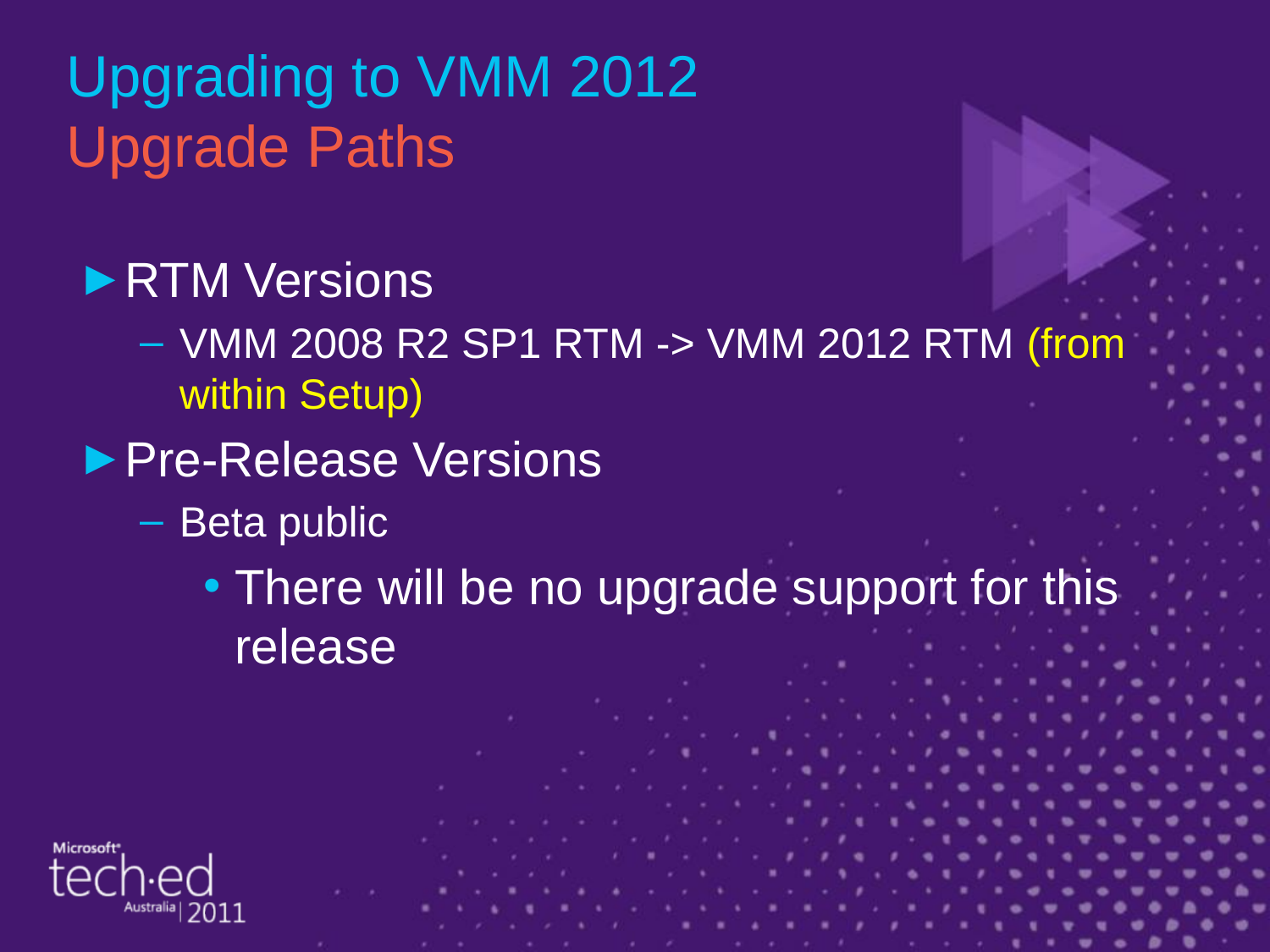

# Upgrading to VMM 2012 Upgrade Paths
RTM Versions
VMM 2008 R2 SP1 RTM -> VMM 2012 RTM (from within Setup)
Pre-Release Versions
Beta public
There will be no upgrade support for this release